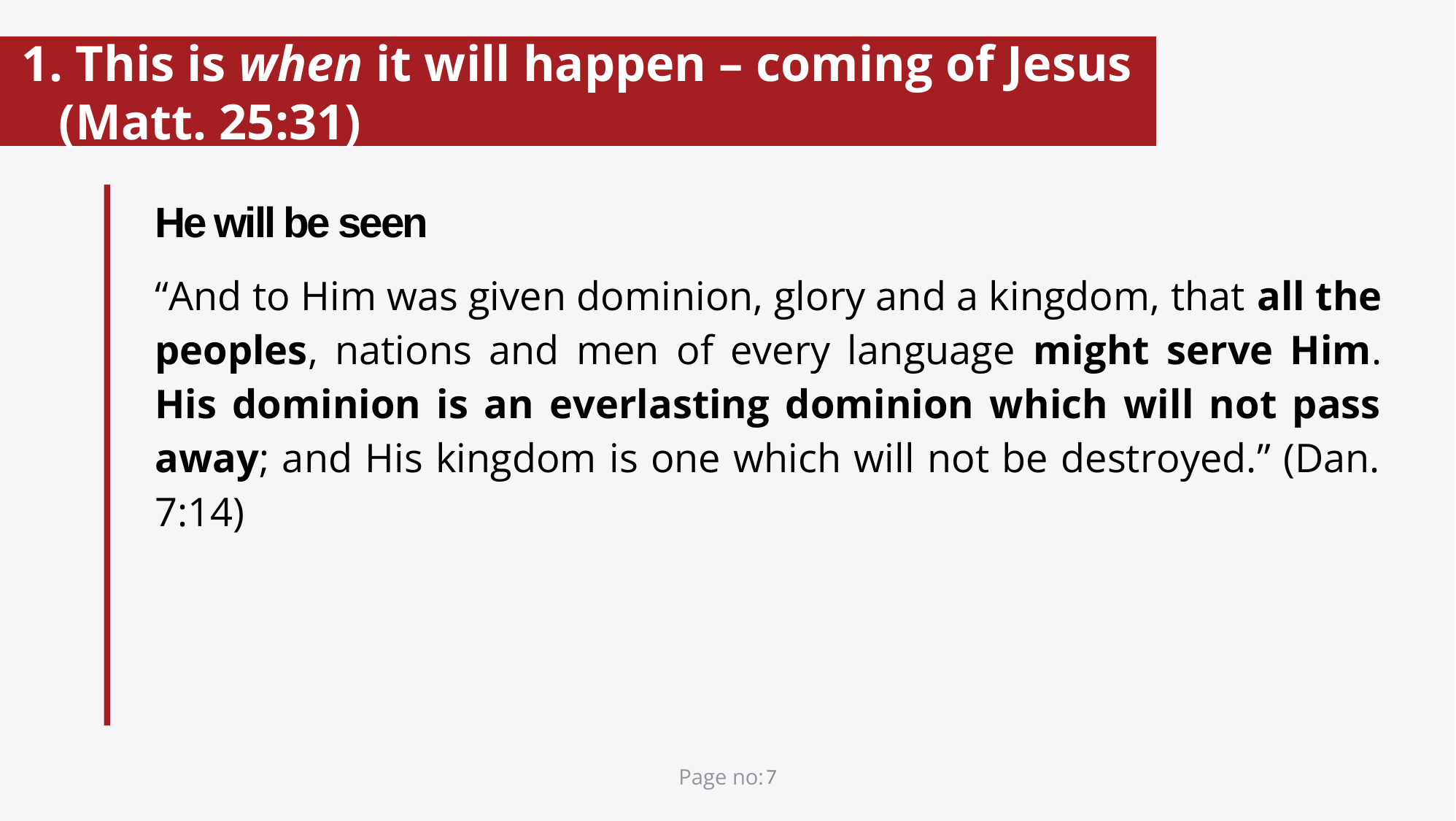

# 1. This is when it will happen – coming of Jesus (Matt. 25:31)
He will be seen
“And to Him was given dominion, glory and a kingdom, that all the peoples, nations and men of every language might serve Him. His dominion is an everlasting dominion which will not pass away; and His kingdom is one which will not be destroyed.” (Dan. 7:14)